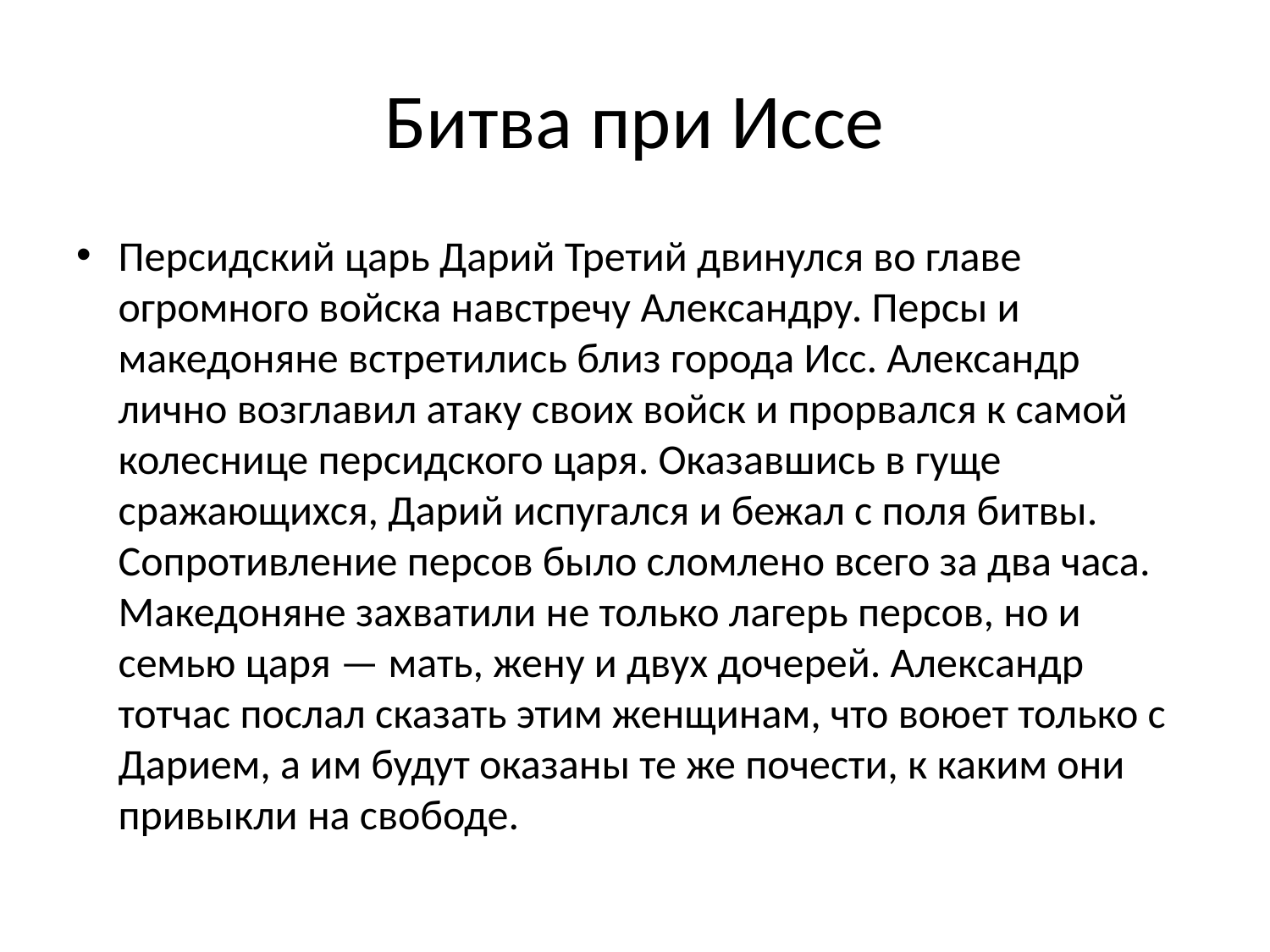

# Битва при Иссе
Персидский царь Дарий Третий двинулся во главе огромного войска навстречу Александру. Персы и македоняне встретились близ города Исс. Александр лично возглавил атаку своих войск и прорвался к самой колеснице персидского царя. Оказавшись в гуще сражающихся, Дарий испугался и бежал с поля битвы. Сопротивление персов было сломлено всего за два часа. Македоняне захватили не только лагерь персов, но и семью царя — мать, жену и двух дочерей. Александр тотчас послал сказать этим женщинам, что воюет только с Дарием, а им будут оказаны те же почести, к каким они привыкли на свободе.